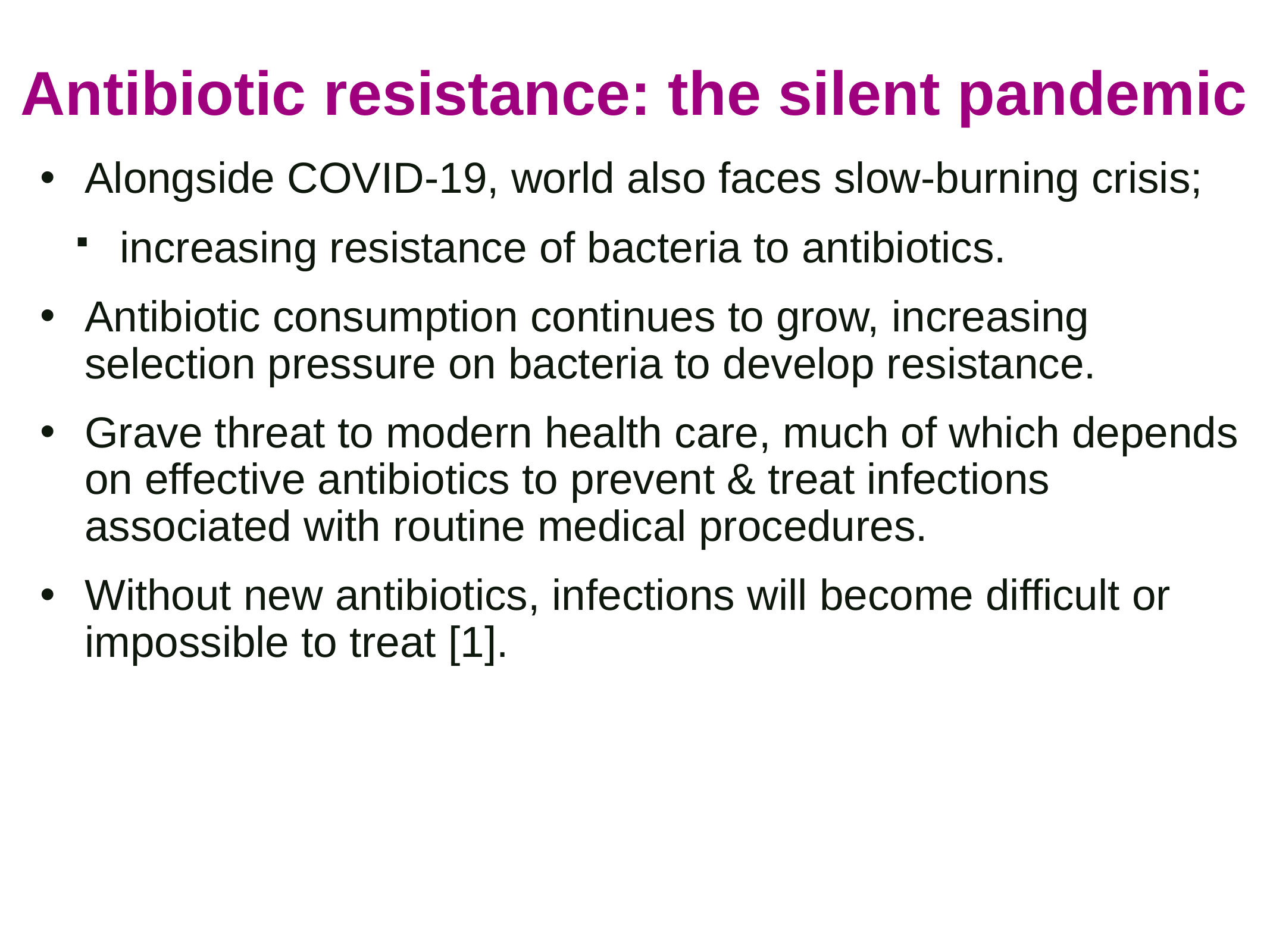

# Antibiotic resistance: the silent pandemic
Alongside COVID-19, world also faces slow-burning crisis;
increasing resistance of bacteria to antibiotics.
Antibiotic consumption continues to grow, increasing selection pressure on bacteria to develop resistance.
Grave threat to modern health care, much of which depends on effective antibiotics to prevent & treat infections associated with routine medical procedures.
Without new antibiotics, infections will become difficult or impossible to treat [1].